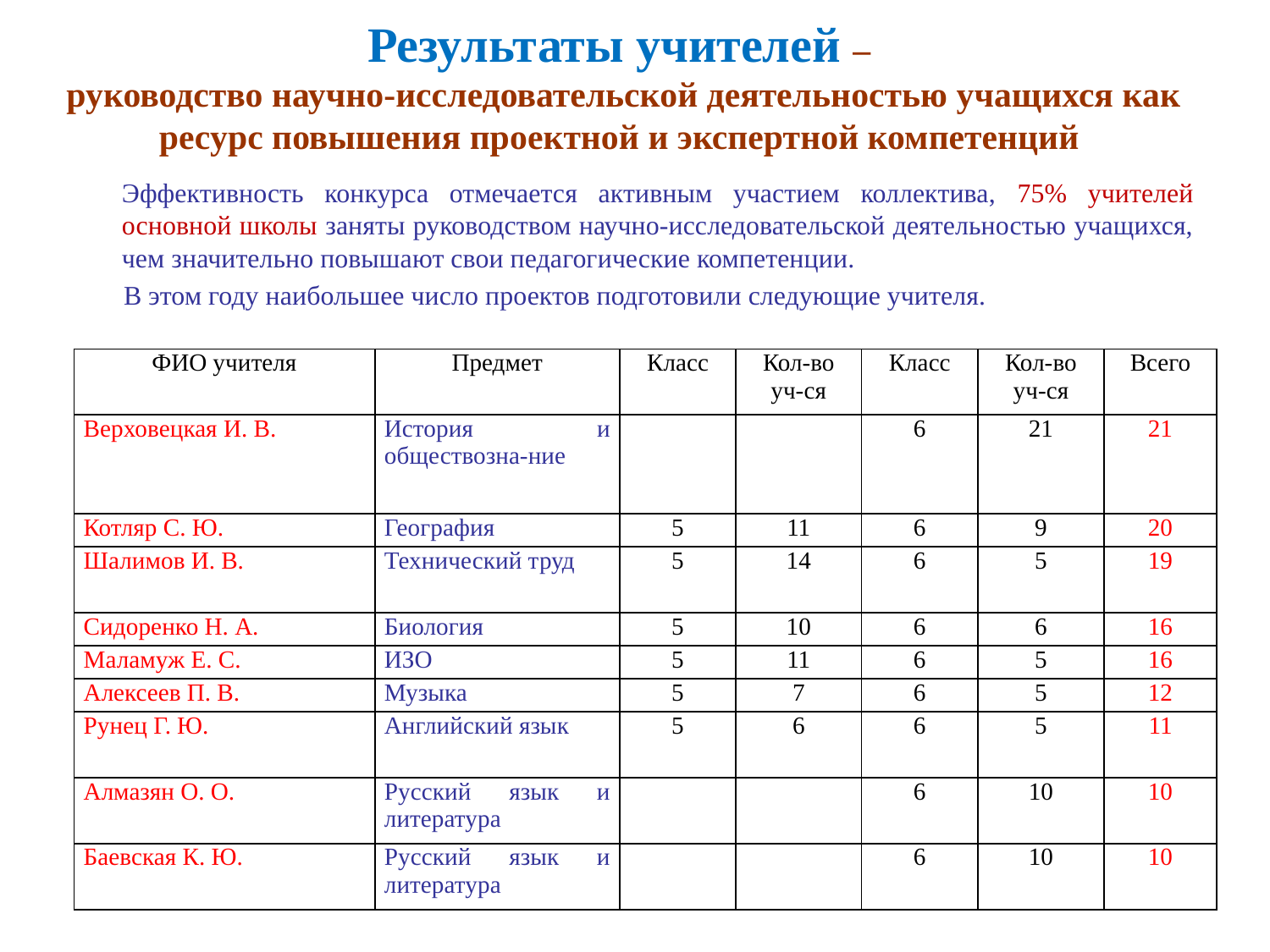

# Результаты учителей – руководство научно-исследовательской деятельностью учащихся как ресурс повышения проектной и экспертной компетенций
	Эффективность конкурса отмечается активным участием коллектива, 75% учителей основной школы заняты руководством научно-исследовательской деятельностью учащихся, чем значительно повышают свои педагогические компетенции.
       В этом году наибольшее число проектов подготовили следующие учителя.

| ФИО учителя | Предмет | Класс | Кол-во уч-ся | Класс | Кол-во уч-ся | Всего |
| --- | --- | --- | --- | --- | --- | --- |
| Верховецкая И. В. | История и обществозна-ние |  |  | 6 | 21 | 21 |
| Котляр С. Ю. | География | 5 | 11 | 6 | 9 | 20 |
| Шалимов И. В. | Технический труд | 5 | 14 | 6 | 5 | 19 |
| Сидоренко Н. А. | Биология | 5 | 10 | 6 | 6 | 16 |
| Маламуж Е. С. | ИЗО | 5 | 11 | 6 | 5 | 16 |
| Алексеев П. В. | Музыка | 5 | 7 | 6 | 5 | 12 |
| Рунец Г. Ю. | Английский язык | 5 | 6 | 6 | 5 | 11 |
| Алмазян О. О. | Русский язык и литература |  |  | 6 | 10 | 10 |
| Баевская К. Ю. | Русский язык и литература |  |  | 6 | 10 | 10 |